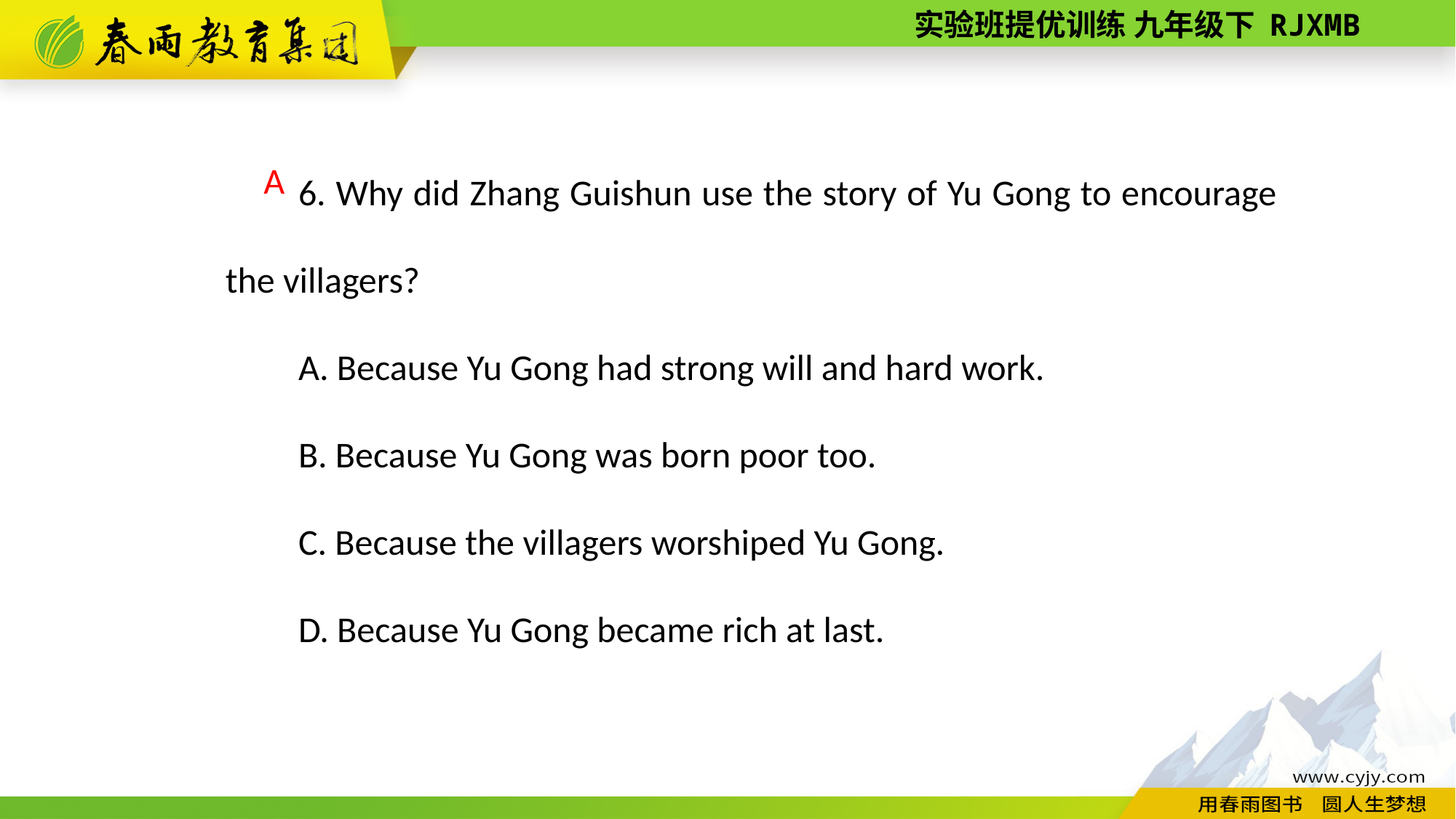

6. Why did Zhang Guishun use the story of Yu Gong to encourage the villagers?
A. Because Yu Gong had strong will and hard work.
B. Because Yu Gong was born poor too.
C. Because the villagers worshiped Yu Gong.
D. Because Yu Gong became rich at last.
A